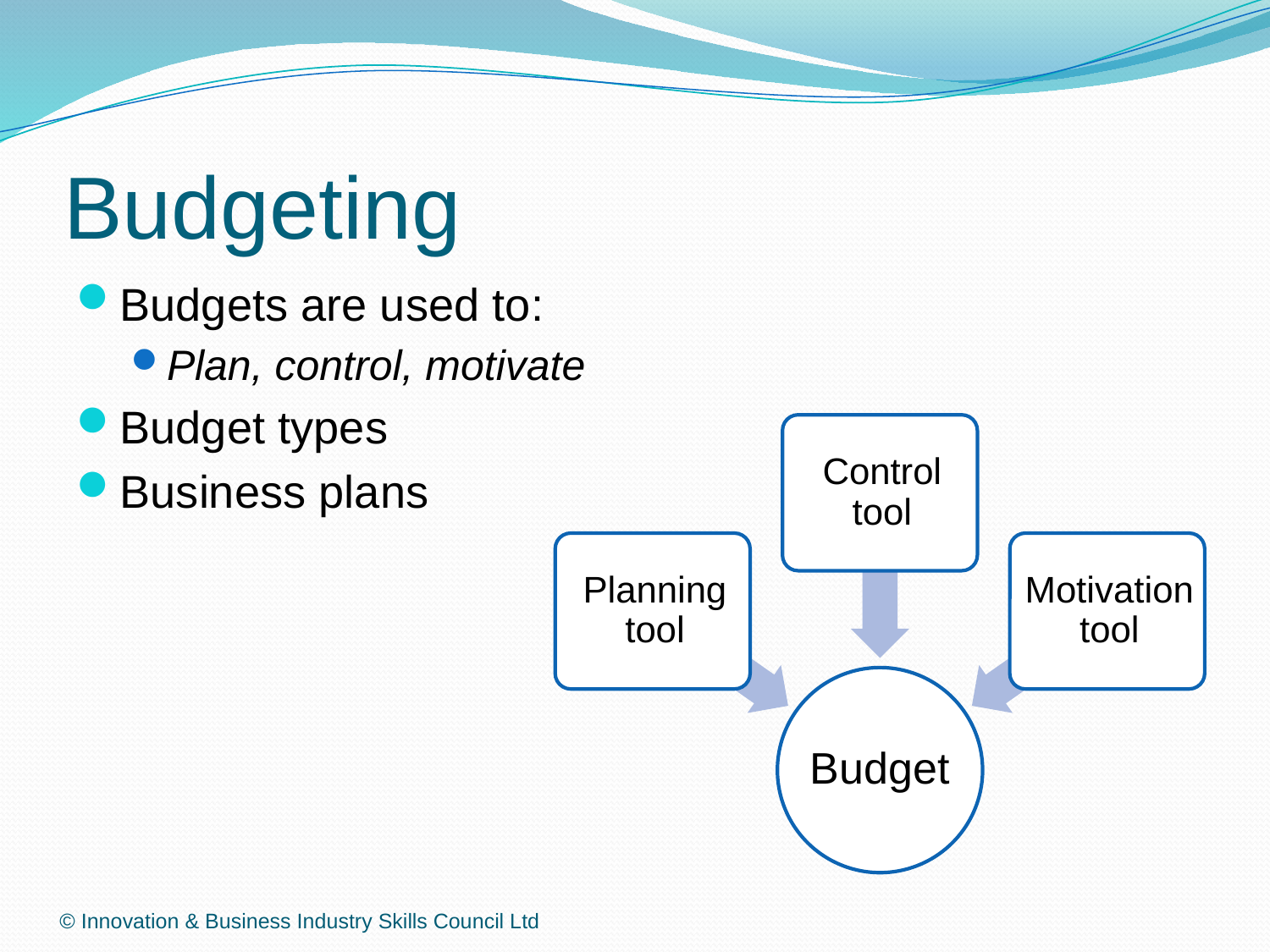

# Budgeting
Budgets are used to:
Plan, control, motivate
Budget types
Business plans
Budget
Planning tool
Control tool
Motivation tool
© Innovation & Business Industry Skills Council Ltd